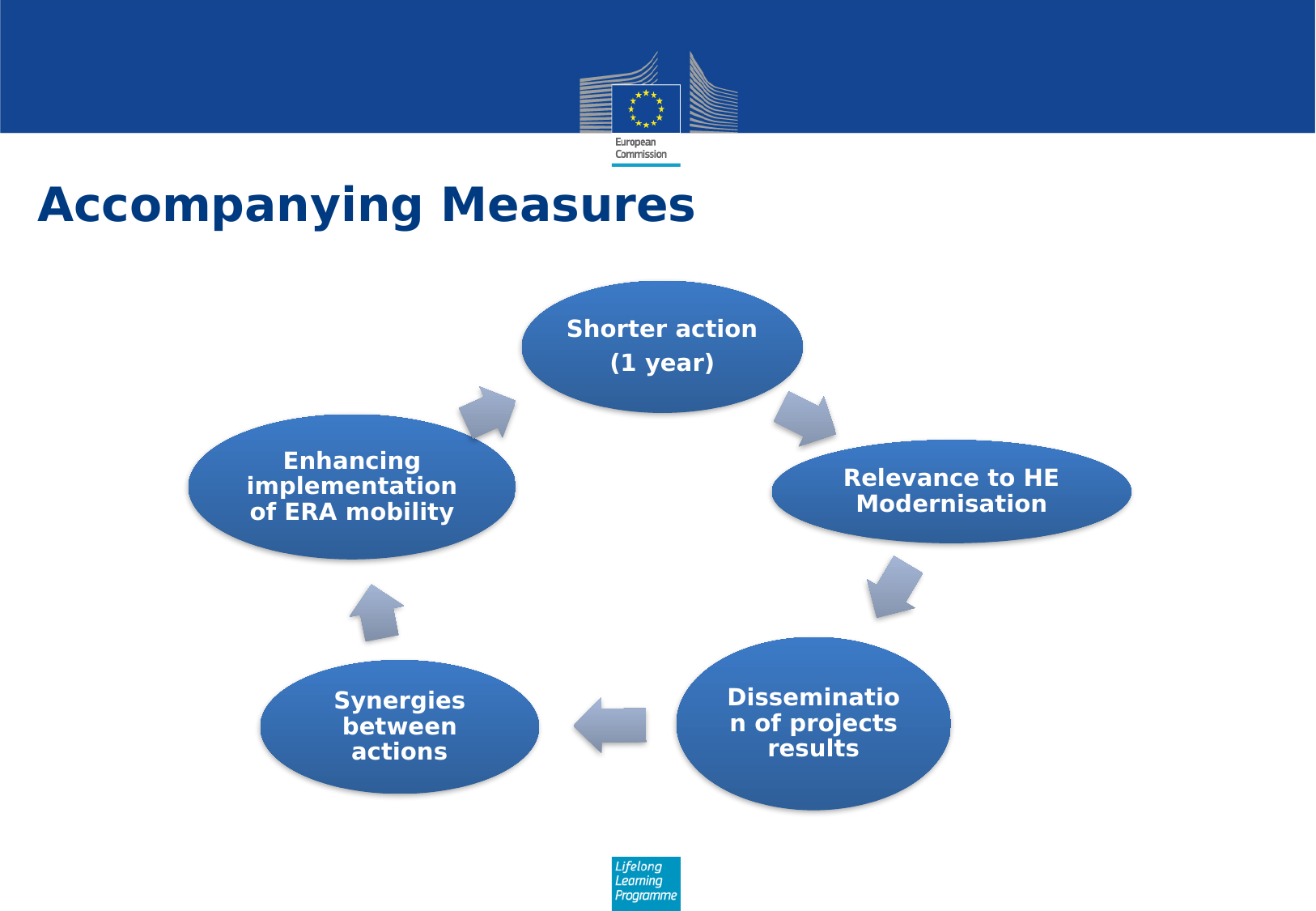

# Accompanying Measures
Shorter action
(1 year)

Relevance to HE Modernisation

Dissemination of projects results

Synergies between actions

Enhancing implementation of ERA mobility